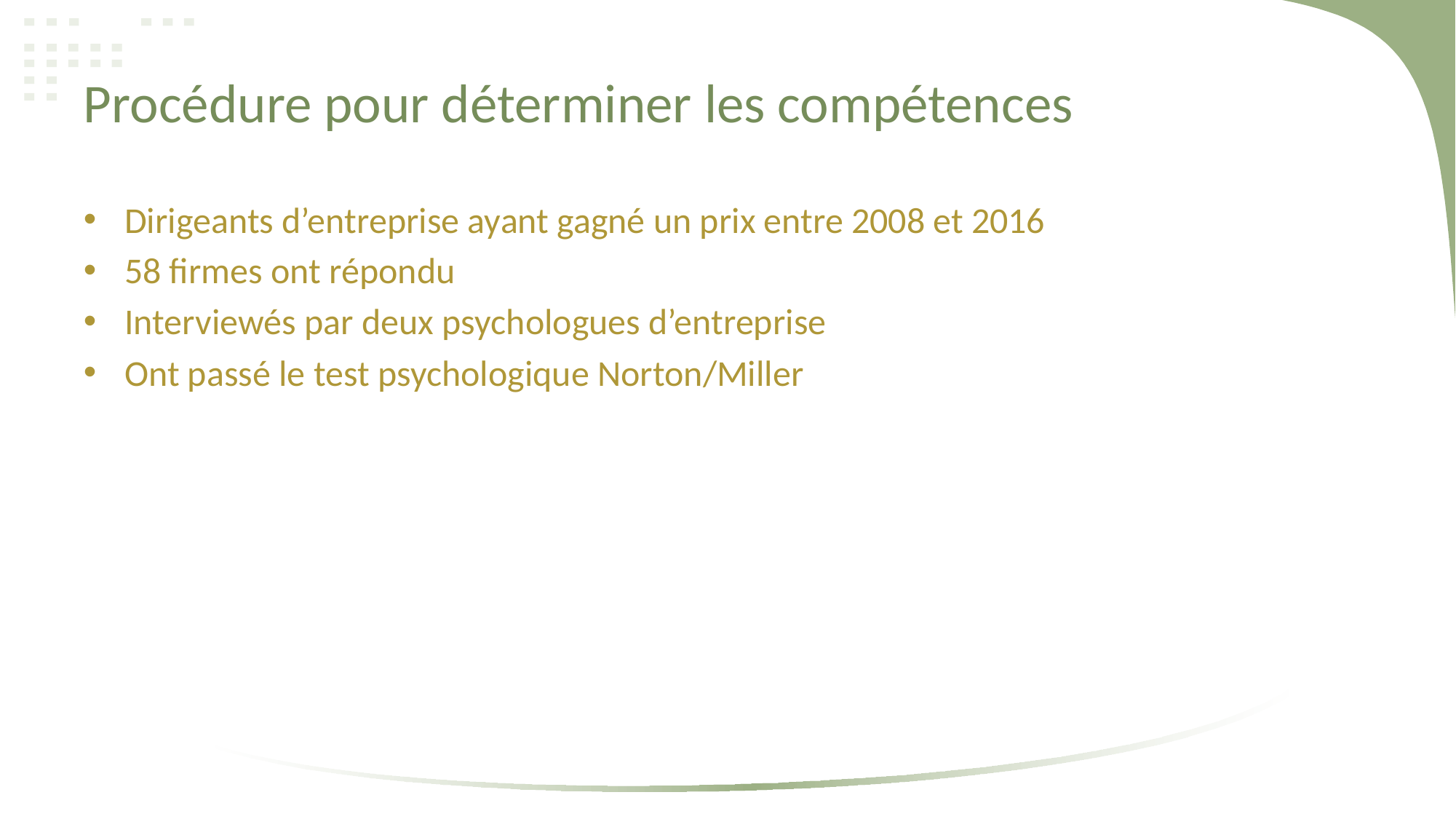

# Procédure pour déterminer les compétences
Dirigeants d’entreprise ayant gagné un prix entre 2008 et 2016
58 firmes ont répondu
Interviewés par deux psychologues d’entreprise
Ont passé le test psychologique Norton/Miller